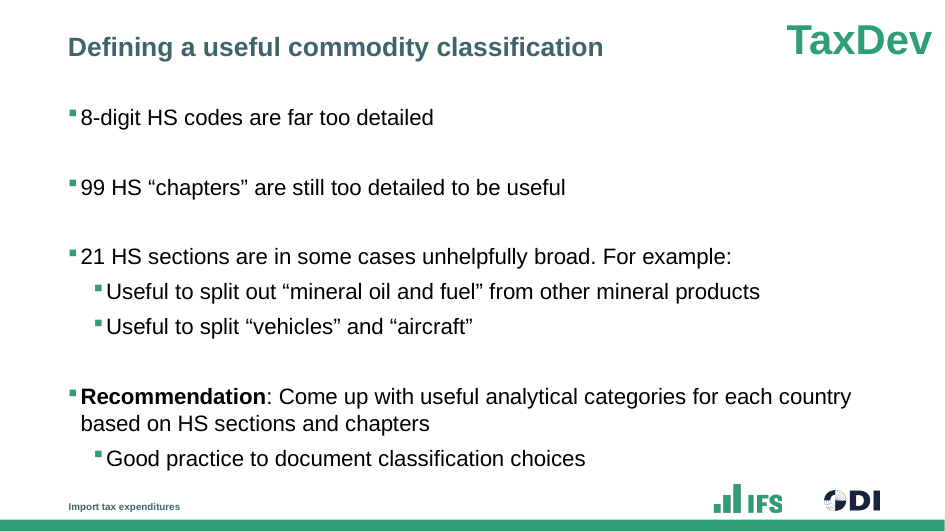

# Defining a useful commodity classification
8-digit HS codes are far too detailed

99 HS “chapters” are still too detailed to be useful

21 HS sections are in some cases unhelpfully broad. For example:
Useful to split out “mineral oil and fuel” from other mineral products
Useful to split “vehicles” and “aircraft”

Recommendation: Come up with useful analytical categories for each country based on HS sections and chapters
Good practice to document classification choices

Import tax expenditures